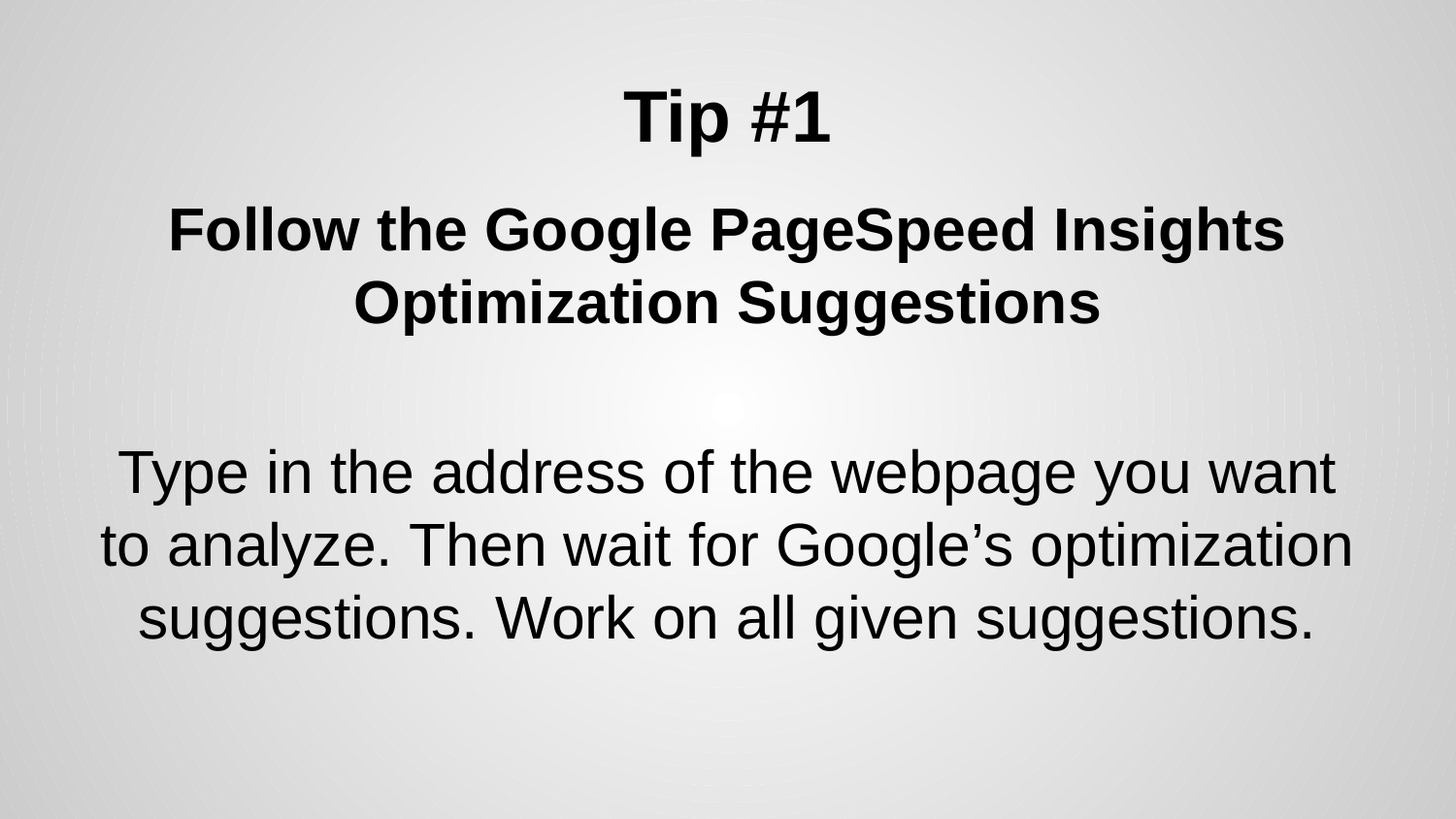

# Tip #1

Follow the Google PageSpeed Insights Optimization Suggestions

Type in the address of the webpage you want to analyze. Then wait for Google’s optimization suggestions. Work on all given suggestions.